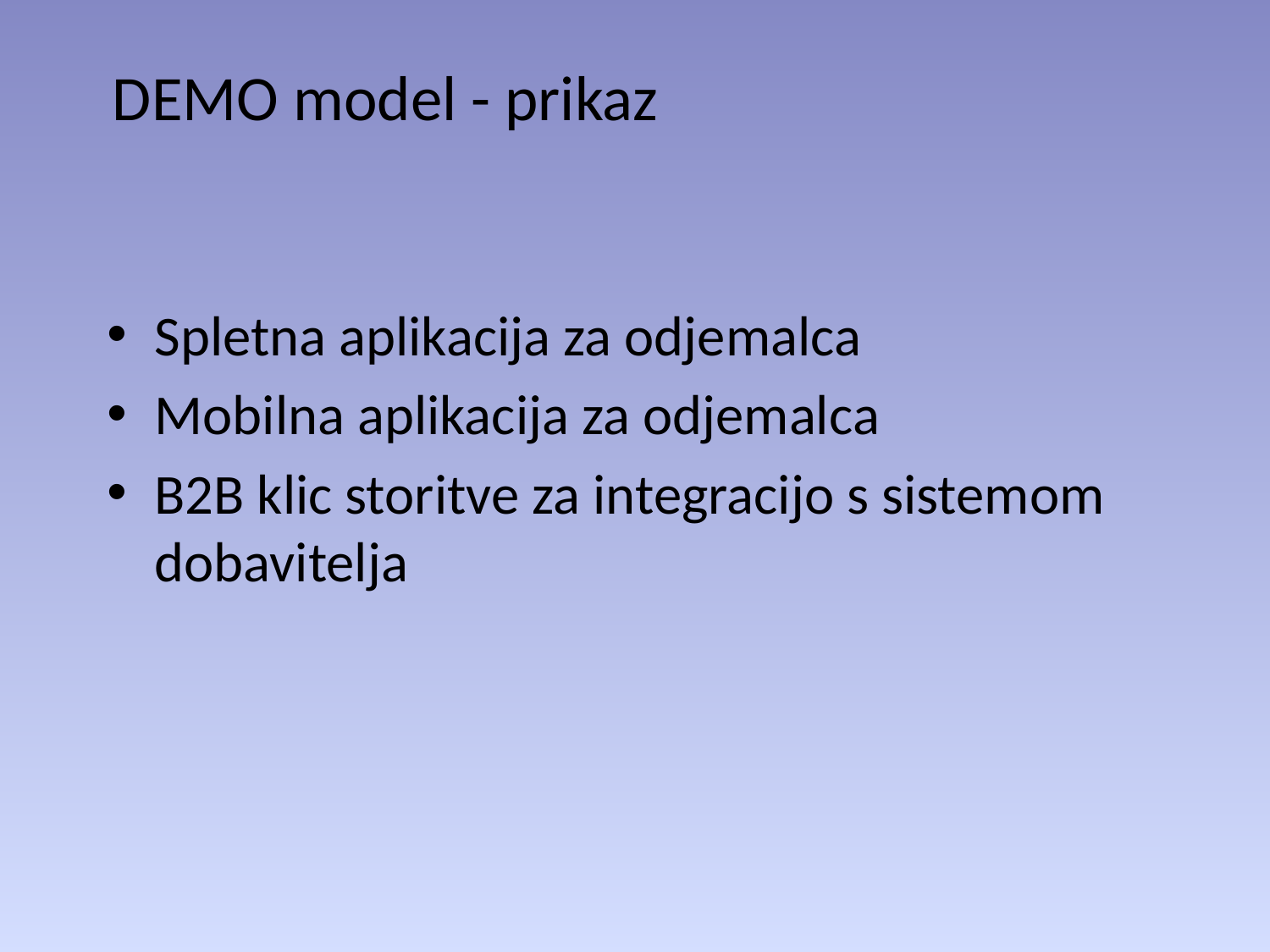

DEMO model - prikaz
Spletna aplikacija za odjemalca
Mobilna aplikacija za odjemalca
B2B klic storitve za integracijo s sistemom dobavitelja